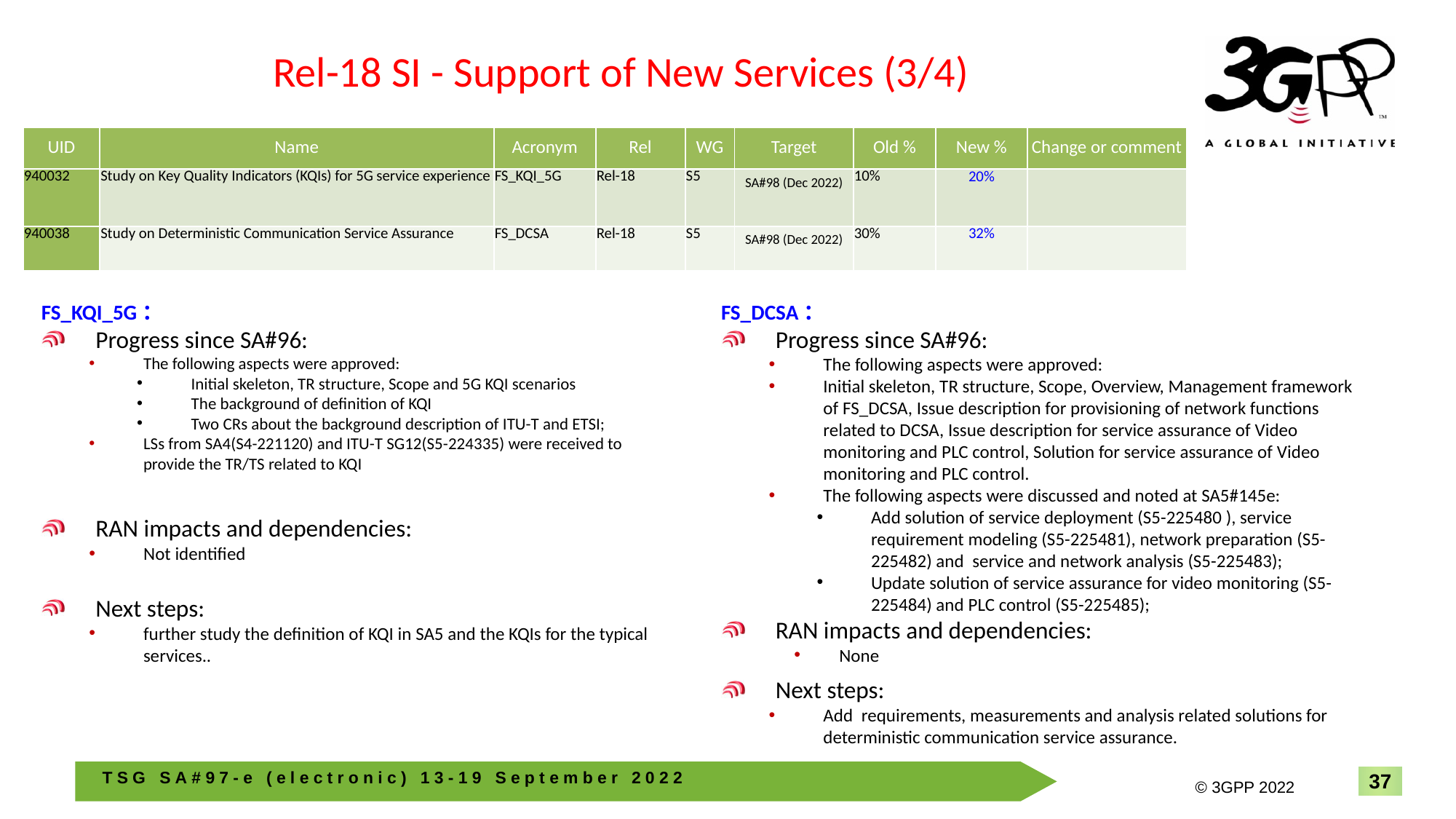

# Rel-18 SI - Support of New Services (3/4)
| UID | Name | Acronym | Rel | WG | Target | Old % | New % | Change or comment |
| --- | --- | --- | --- | --- | --- | --- | --- | --- |
| 940032 | Study on Key Quality Indicators (KQIs) for 5G service experience | FS\_KQI\_5G | Rel-18 | S5 | SA#98 (Dec 2022) | 10% | 20% |  |
| 940038 | Study on Deterministic Communication Service Assurance | FS\_DCSA | Rel-18 | S5 | SA#98 (Dec 2022) | 30% | 32% |  |
FS_KQI_5G：
Progress since SA#96:
The following aspects were approved:
Initial skeleton, TR structure, Scope and 5G KQI scenarios
The background of definition of KQI
Two CRs about the background description of ITU-T and ETSI;
LSs from SA4(S4-221120) and ITU-T SG12(S5-224335) were received to provide the TR/TS related to KQI

RAN impacts and dependencies:
Not identified

Next steps:
further study the definition of KQI in SA5 and the KQIs for the typical services..
FS_DCSA：
Progress since SA#96:
The following aspects were approved:
Initial skeleton, TR structure, Scope, Overview, Management framework of FS_DCSA, Issue description for provisioning of network functions related to DCSA, Issue description for service assurance of Video monitoring and PLC control, Solution for service assurance of Video monitoring and PLC control.
The following aspects were discussed and noted at SA5#145e:
Add solution of service deployment (S5-225480 ), service requirement modeling (S5-225481), network preparation (S5-225482) and  service and network analysis (S5-225483);
Update solution of service assurance for video monitoring (S5-225484) and PLC control (S5-225485);
RAN impacts and dependencies:
None
Next steps:
Add  requirements, measurements and analysis related solutions for deterministic communication service assurance.